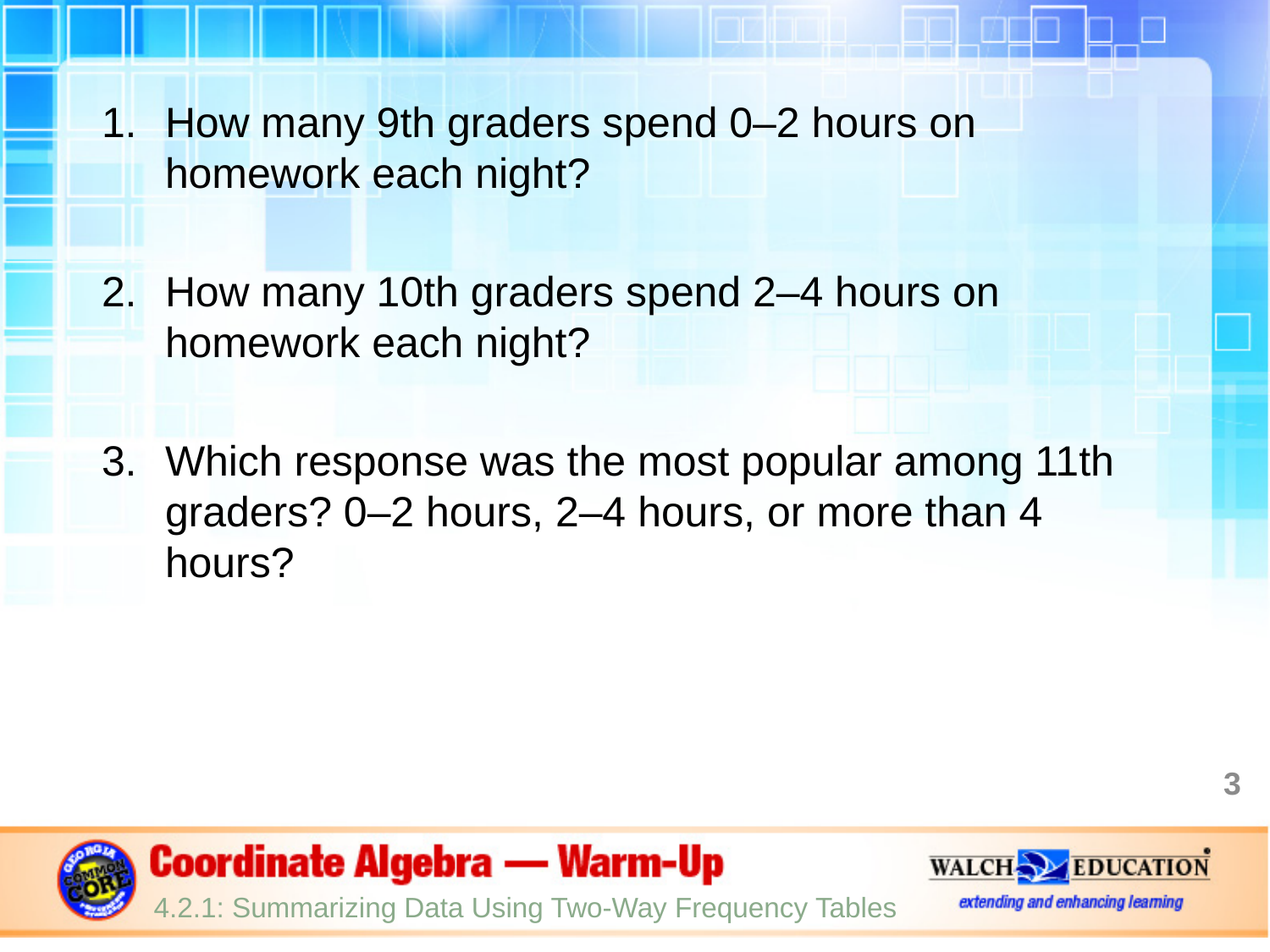

How many 9th graders spend 0–2 hours on homework each night?

How many 10th graders spend 2–4 hours on homework each night?

Which response was the most popular among 11th graders? 0–2 hours, 2–4 hours, or more than 4 hours?

3
4.2.1: Summarizing Data Using Two-Way Frequency Tables